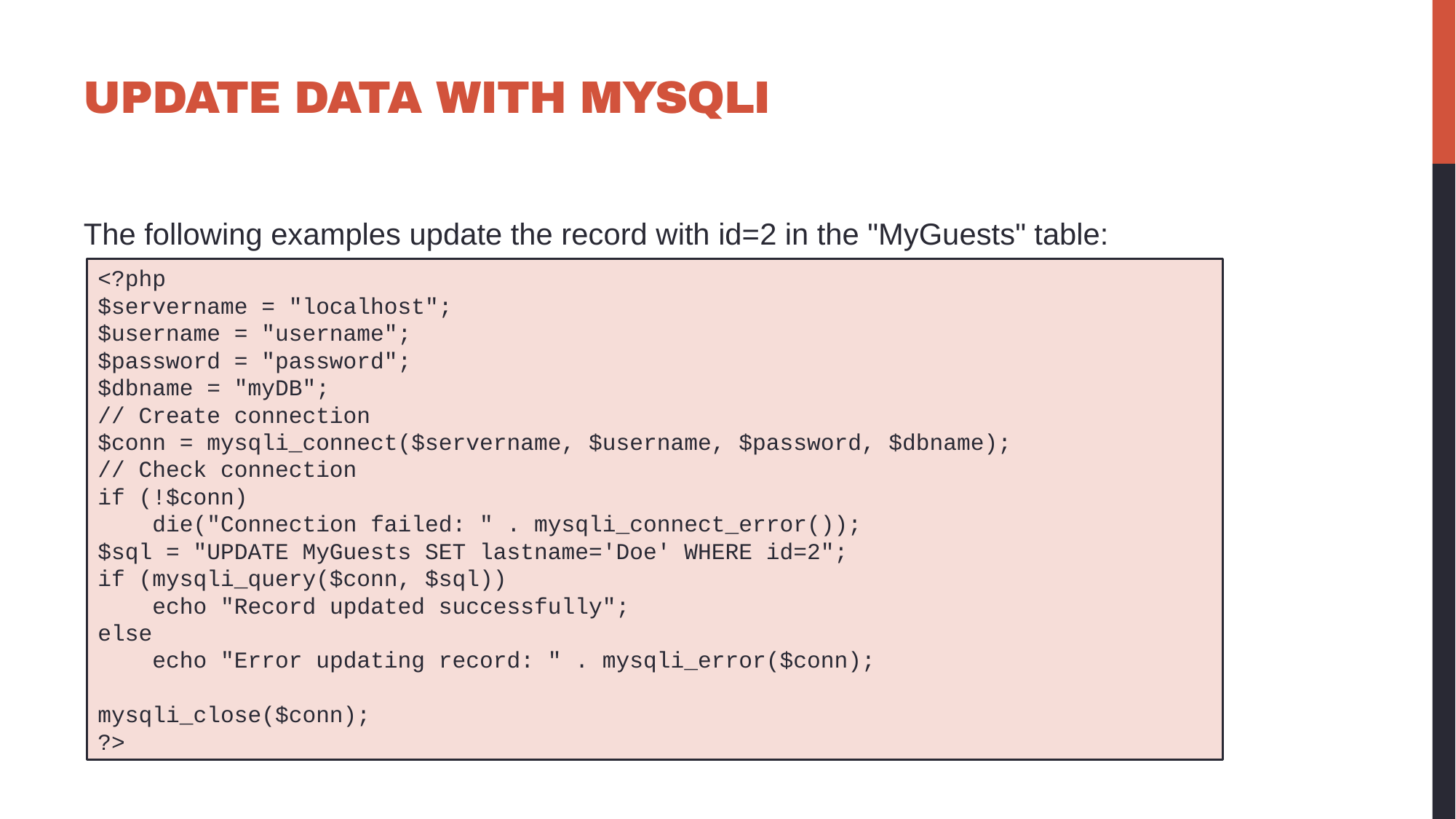

# Update Data With MySQLi
The following examples update the record with id=2 in the "MyGuests" table:
<?php
$servername = "localhost";
$username = "username";
$password = "password";
$dbname = "myDB";
// Create connection
$conn = mysqli_connect($servername, $username, $password, $dbname);
// Check connection
if (!$conn)
    die("Connection failed: " . mysqli_connect_error());
$sql = "UPDATE MyGuests SET lastname='Doe' WHERE id=2";
if (mysqli_query($conn, $sql))
    echo "Record updated successfully";
else
    echo "Error updating record: " . mysqli_error($conn);

mysqli_close($conn);
?>